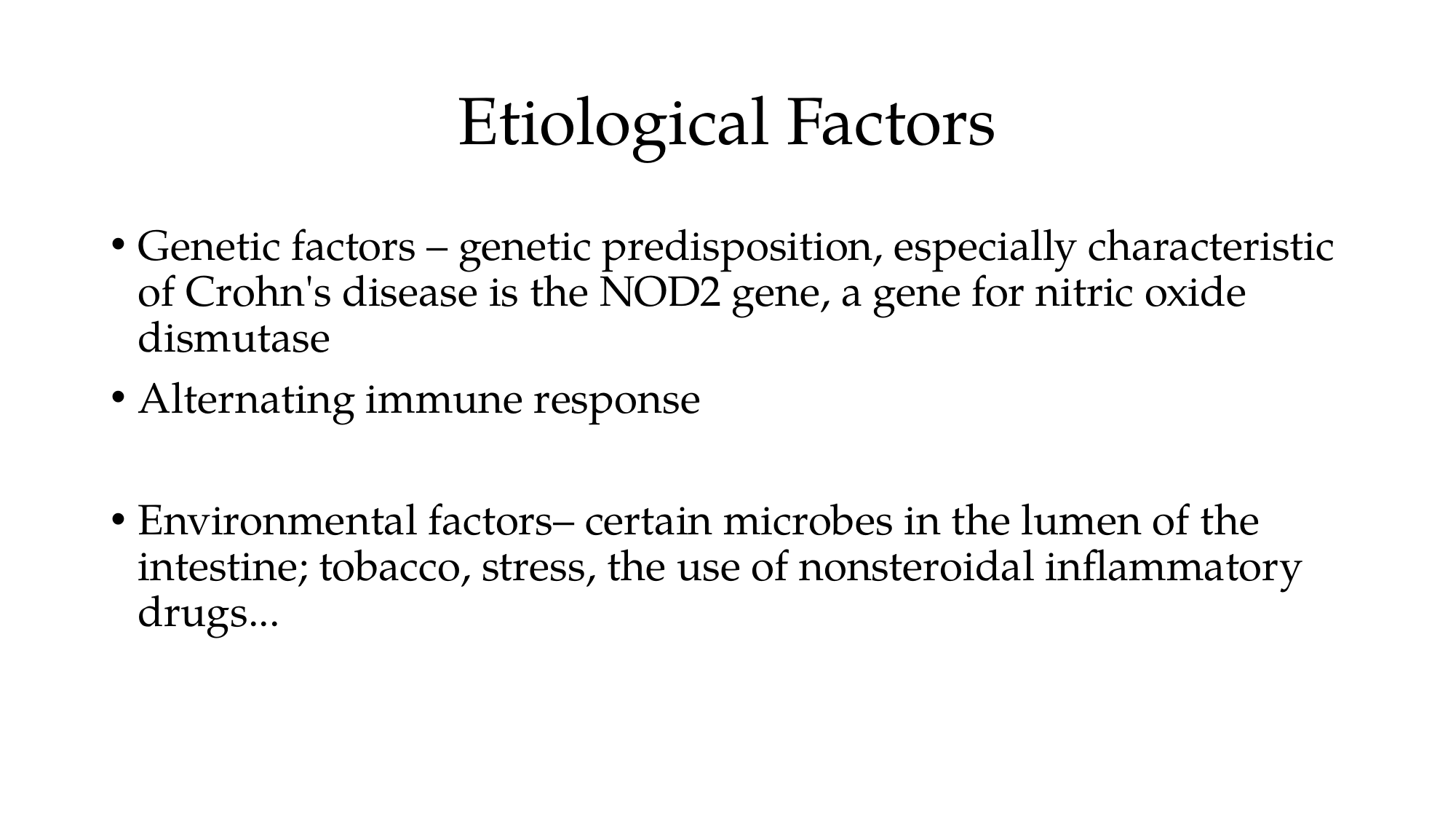

# Etiological Factors
Genetic factors – genetic predisposition, especially characteristic of Crohn's disease is the NOD2 gene, a gene for nitric oxide dismutase
Alternating immune response

Environmental factors– certain microbes in the lumen of the intestine; tobacco, stress, the use of nonsteroidal inflammatory drugs...